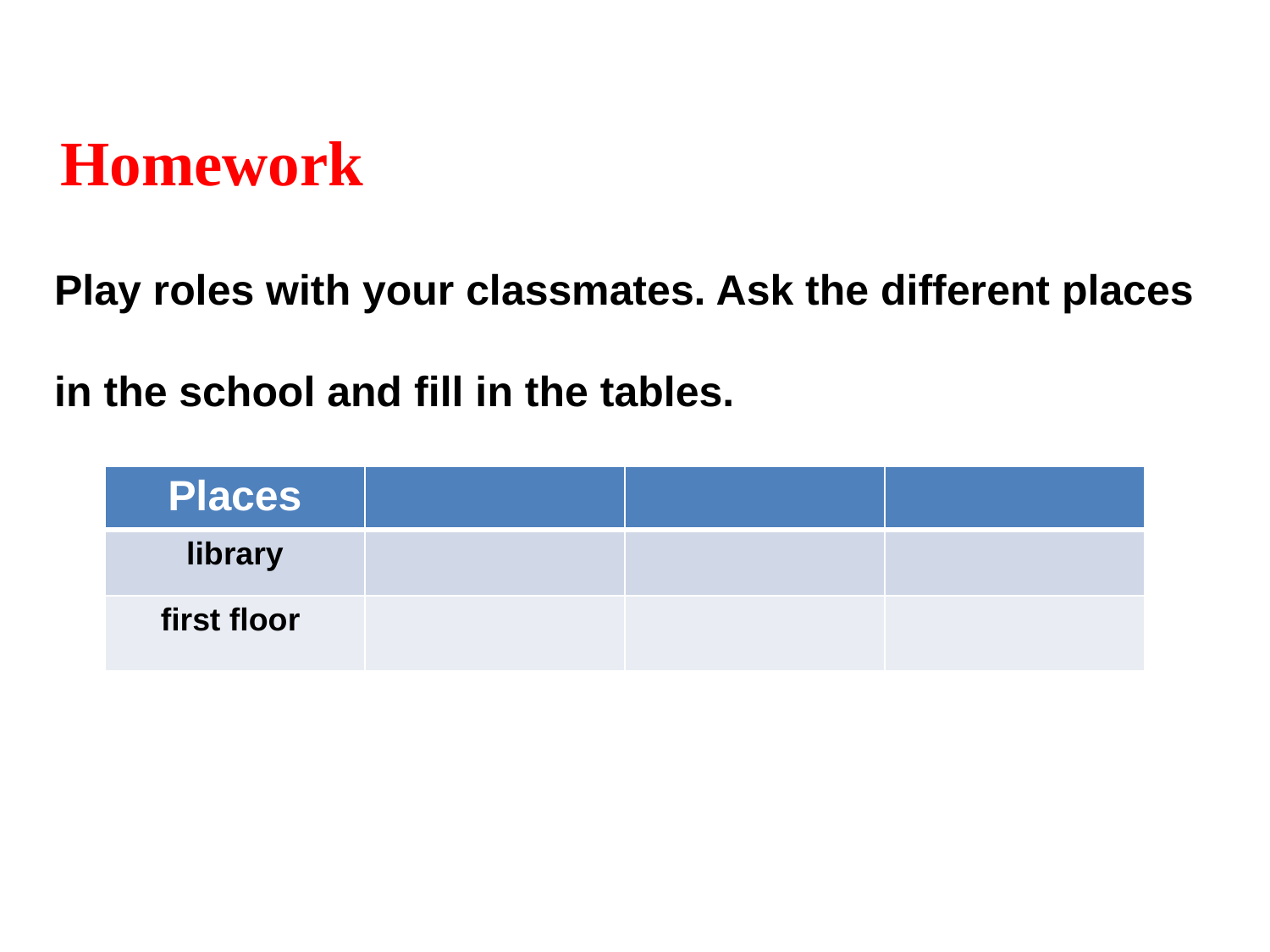

Homework
Play roles with your classmates. Ask the different places
in the school and fill in the tables.
| Places |  |  |  |
| --- | --- | --- | --- |
| library |  |  |  |
| first floor |  |  |  |